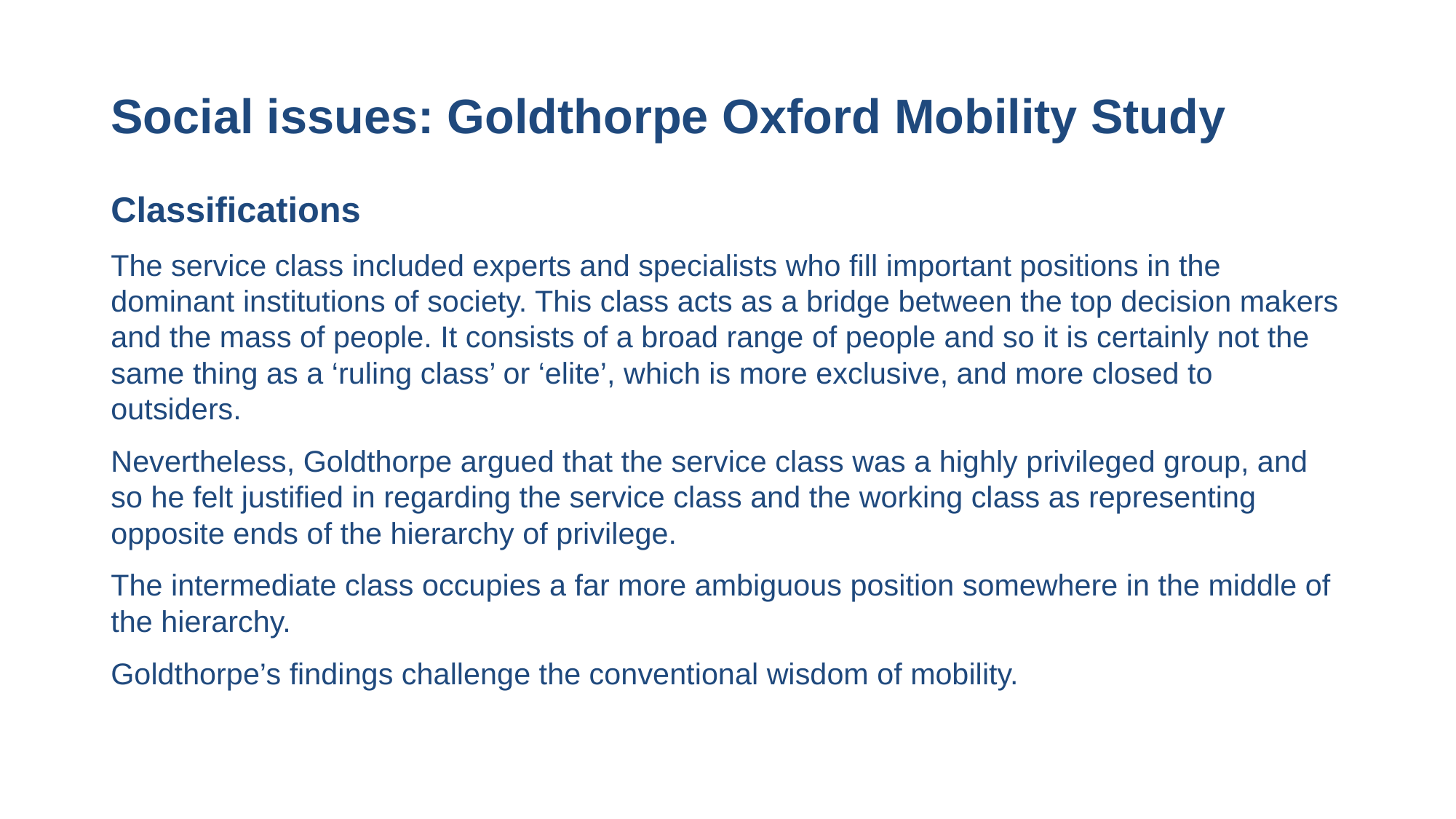

# Social issues: Goldthorpe Oxford Mobility Study
Classifications
The service class included experts and specialists who fill important positions in the dominant institutions of society. This class acts as a bridge between the top decision makers and the mass of people. It consists of a broad range of people and so it is certainly not the same thing as a ‘ruling class’ or ‘elite’, which is more exclusive, and more closed to outsiders.
Nevertheless, Goldthorpe argued that the service class was a highly privileged group, and so he felt justified in regarding the service class and the working class as representing opposite ends of the hierarchy of privilege.
The intermediate class occupies a far more ambiguous position somewhere in the middle of the hierarchy.
Goldthorpe’s findings challenge the conventional wisdom of mobility.